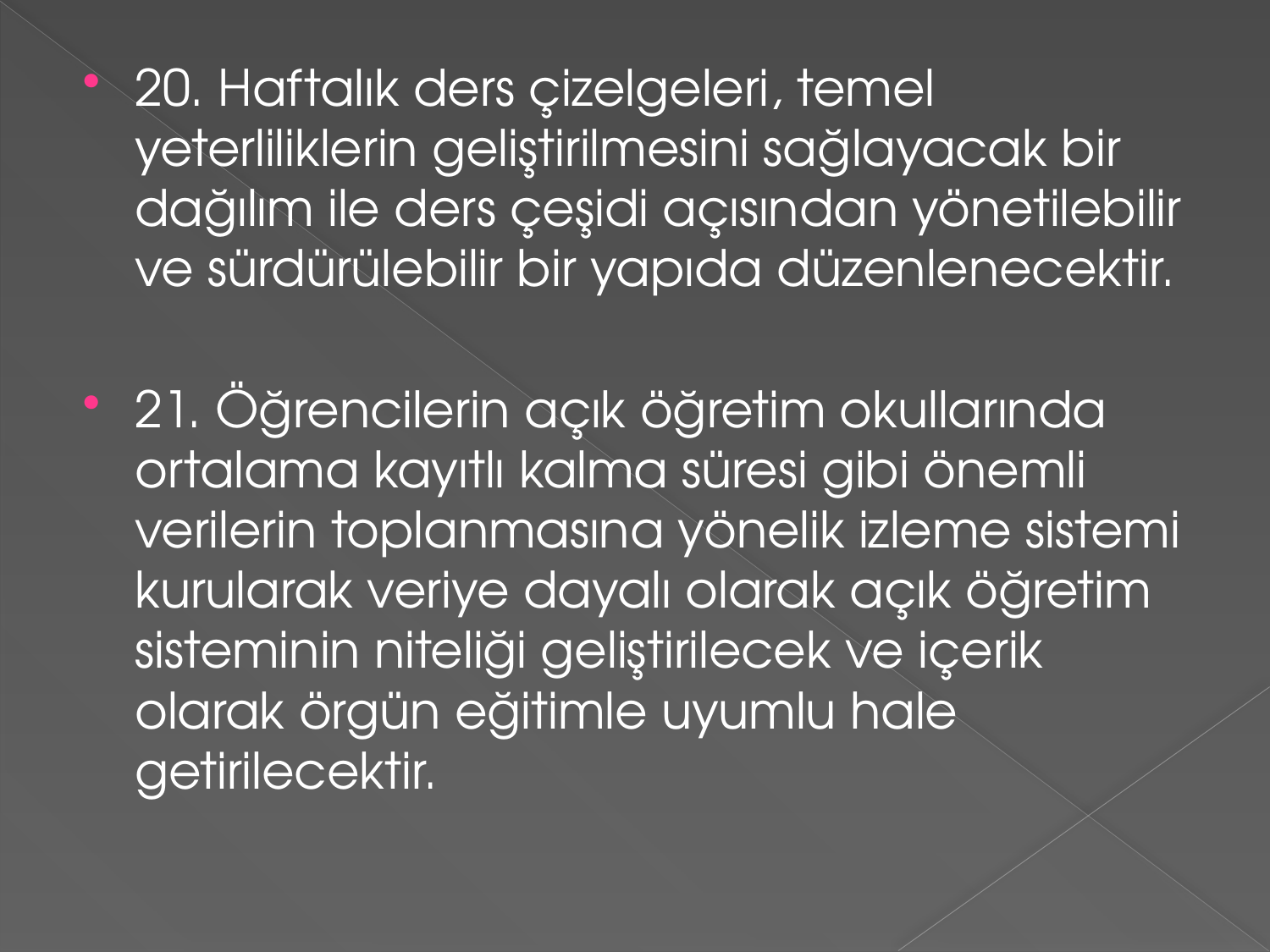

20. Haftalık ders çizelgeleri, temel yeterliliklerin geliştirilmesini sağlayacak bir dağılım ile ders çeşidi açısından yönetilebilir ve sürdürülebilir bir yapıda düzenlenecektir.

21. Öğrencilerin açık öğretim okullarında ortalama kayıtlı kalma süresi gibi önemli verilerin toplanmasına yönelik izleme sistemi kurularak veriye dayalı olarak açık öğretim sisteminin niteliği geliştirilecek ve içerik olarak örgün eğitimle uyumlu hale getirilecektir.